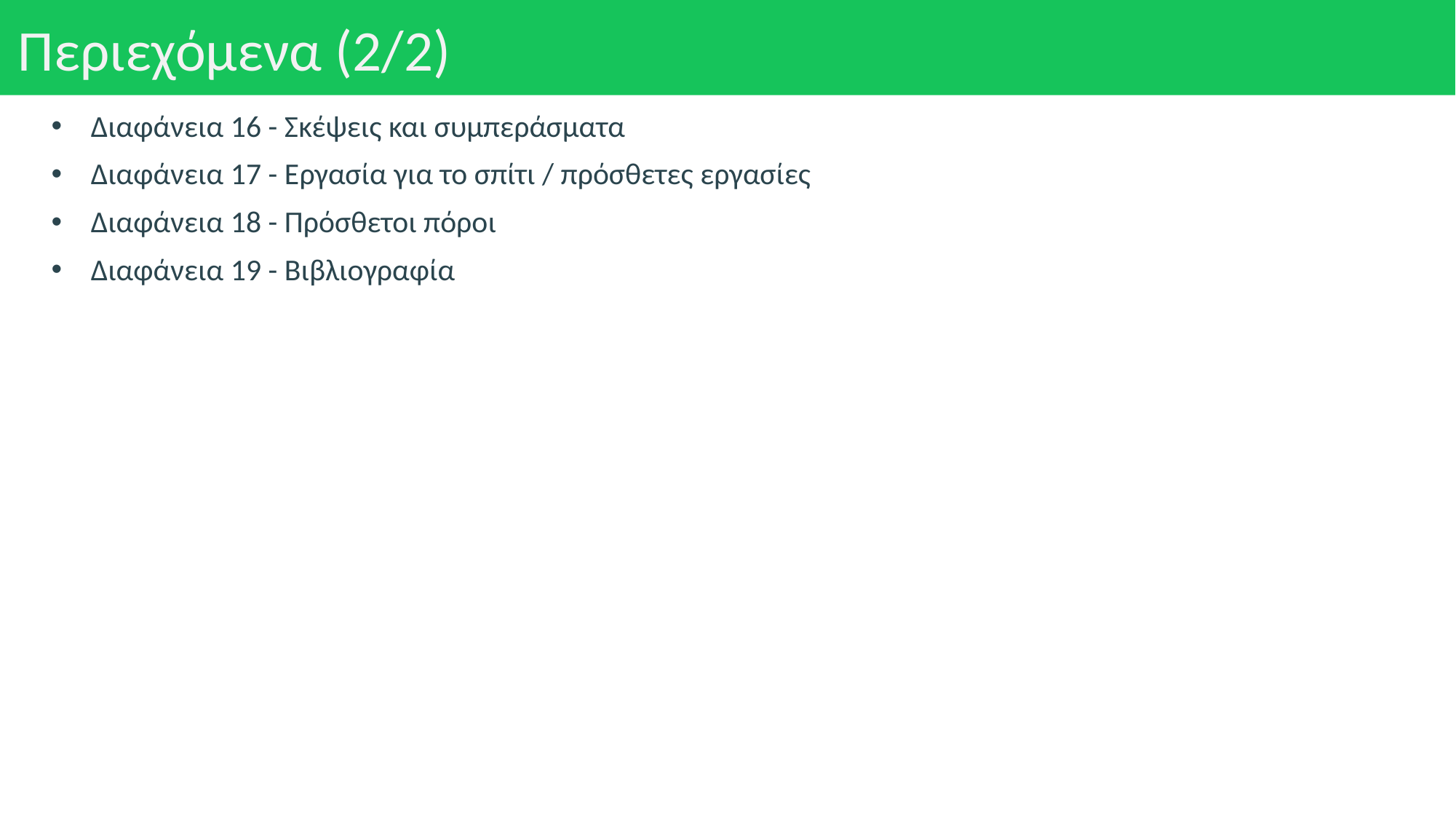

# Περιεχόμενα (2/2)
Διαφάνεια 16 - Σκέψεις και συμπεράσματα
Διαφάνεια 17 - Εργασία για το σπίτι / πρόσθετες εργασίες
Διαφάνεια 18 - Πρόσθετοι πόροι
Διαφάνεια 19 - Βιβλιογραφία